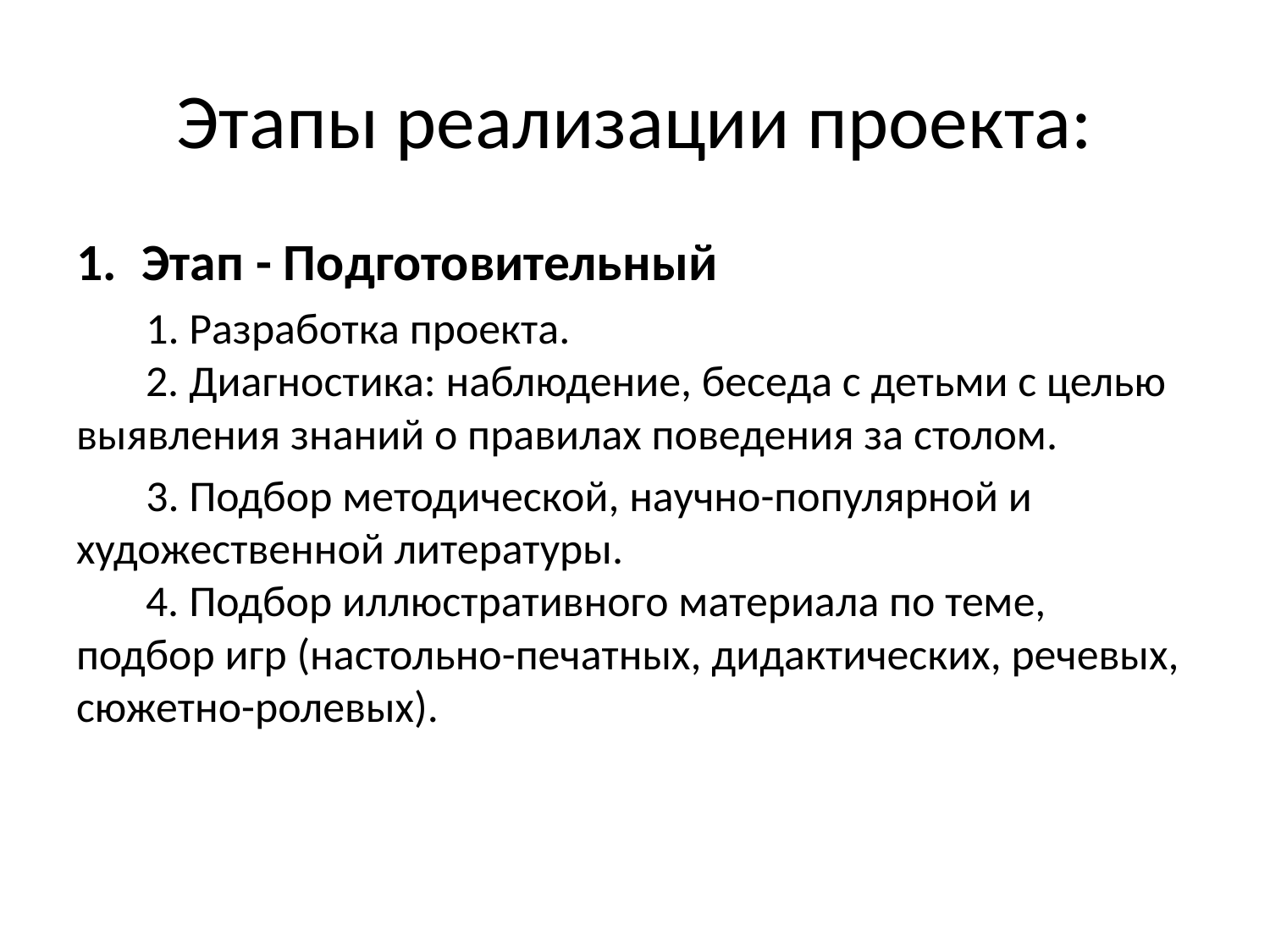

# Этапы реализации проекта:
Этап - Подготовительный
       1. Разработка проекта.
       2. Диагностика: наблюдение, беседа с детьми с целью выявления знаний о правилах поведения за столом.
       3. Подбор методической, научно-популярной и художественной литературы.
       4. Подбор иллюстративного материала по теме, подбор игр (настольно-печатных, дидактических, речевых, сюжетно-ролевых).